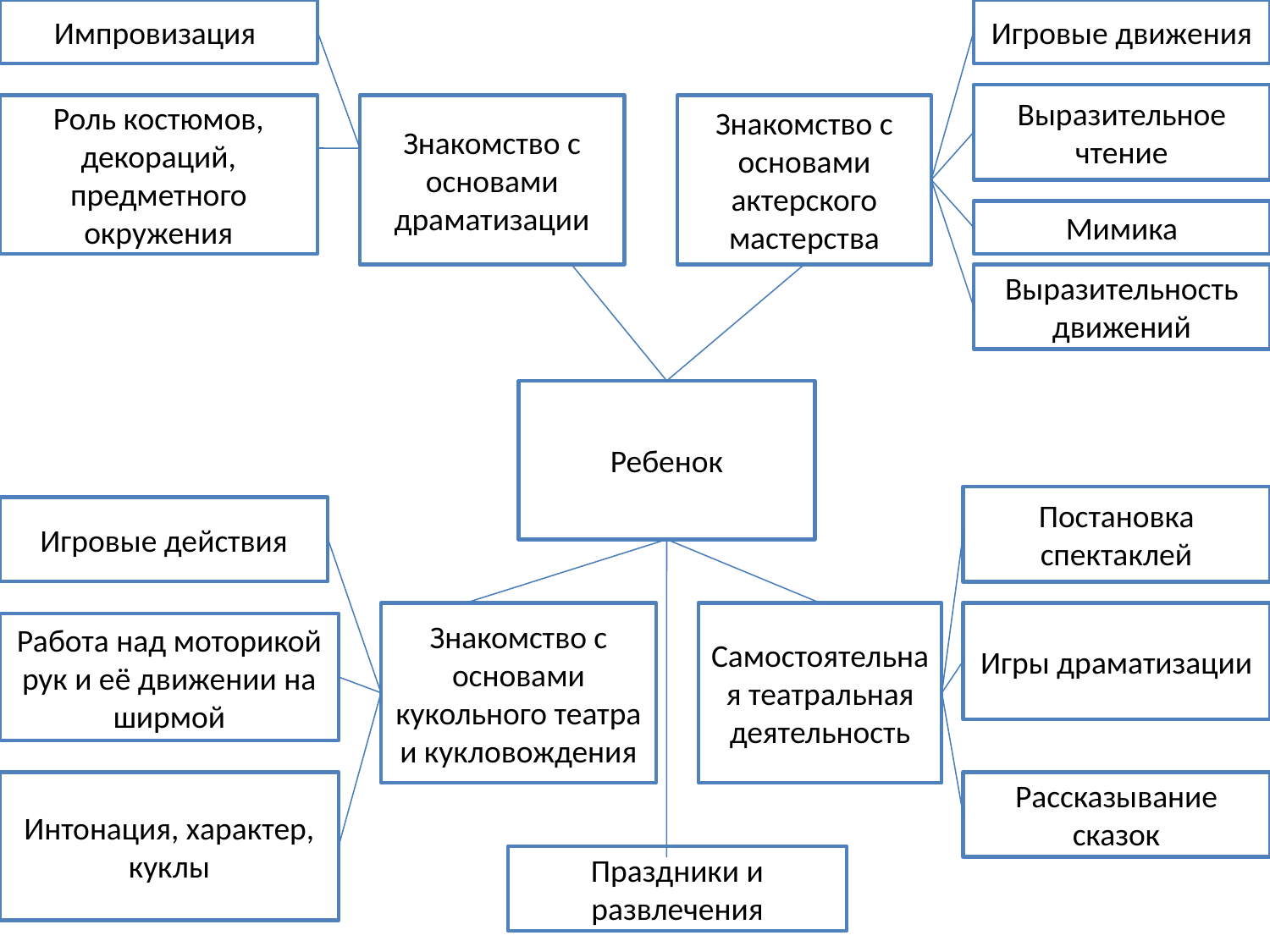

Импровизация
Игровые движения
Выразительное чтение
Роль костюмов, декораций, предметного окружения
Знакомство с основами драматизации
Знакомство с основами актерского мастерства
Мимика
Выразительность движений
Ребенок
Постановка спектаклей
Игровые действия
Знакомство с основами кукольного театра и кукловождения
Самостоятельная театральная деятельность
Игры драматизации
Работа над моторикой рук и её движении на ширмой
Интонация, характер, куклы
Рассказывание сказок
Праздники и развлечения